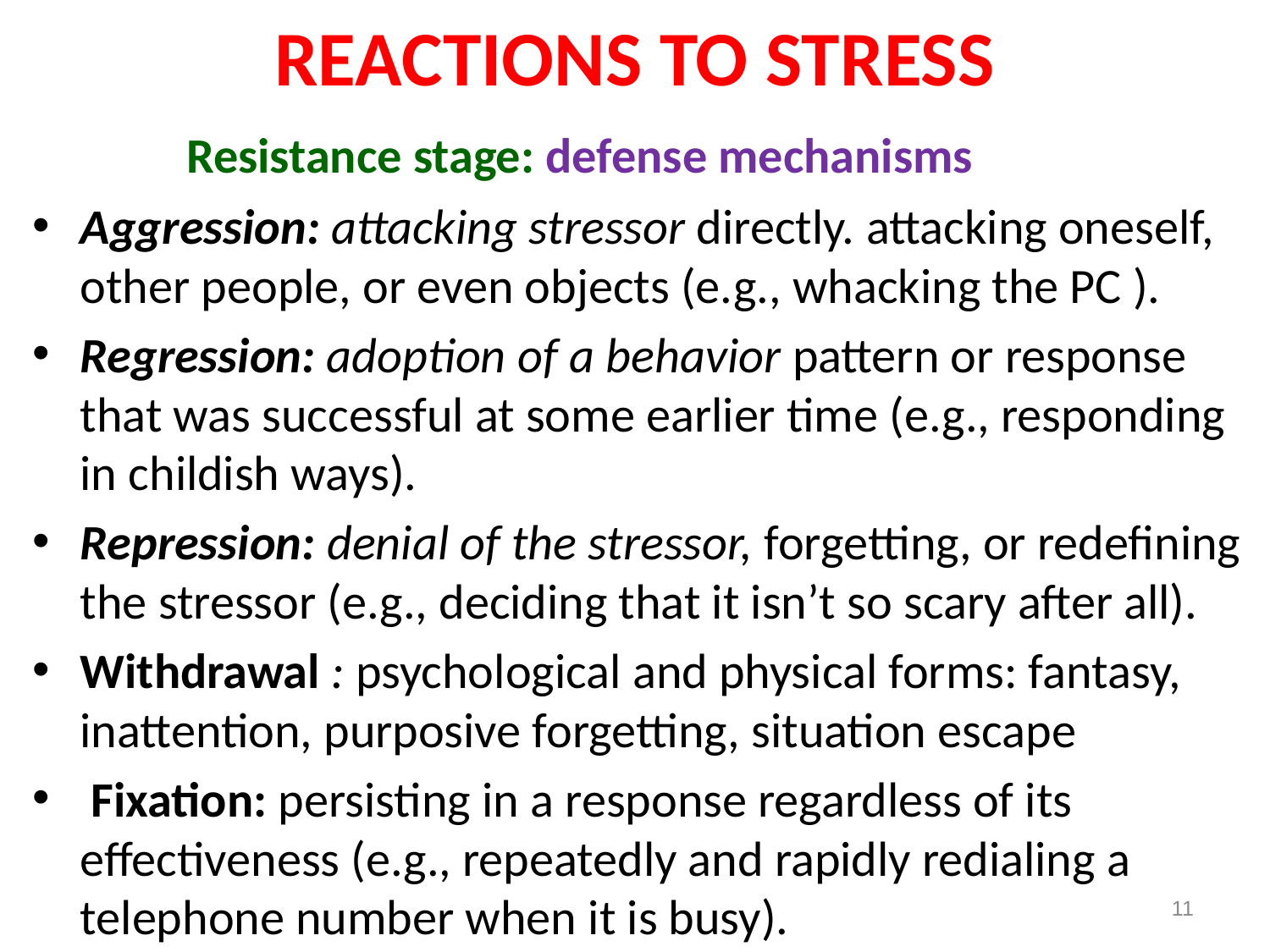

REACTIONS TO STRESS
# Resistance stage: defense mechanisms
Aggression: attacking stressor directly. attacking oneself, other people, or even objects (e.g., whacking the PC ).
Regression: adoption of a behavior pattern or response that was successful at some earlier time (e.g., responding in childish ways).
Repression: denial of the stressor, forgetting, or redefining the stressor (e.g., deciding that it isn’t so scary after all).
Withdrawal : psychological and physical forms: fantasy, inattention, purposive forgetting, situation escape
 Fixation: persisting in a response regardless of its effectiveness (e.g., repeatedly and rapidly redialing a telephone number when it is busy).
11